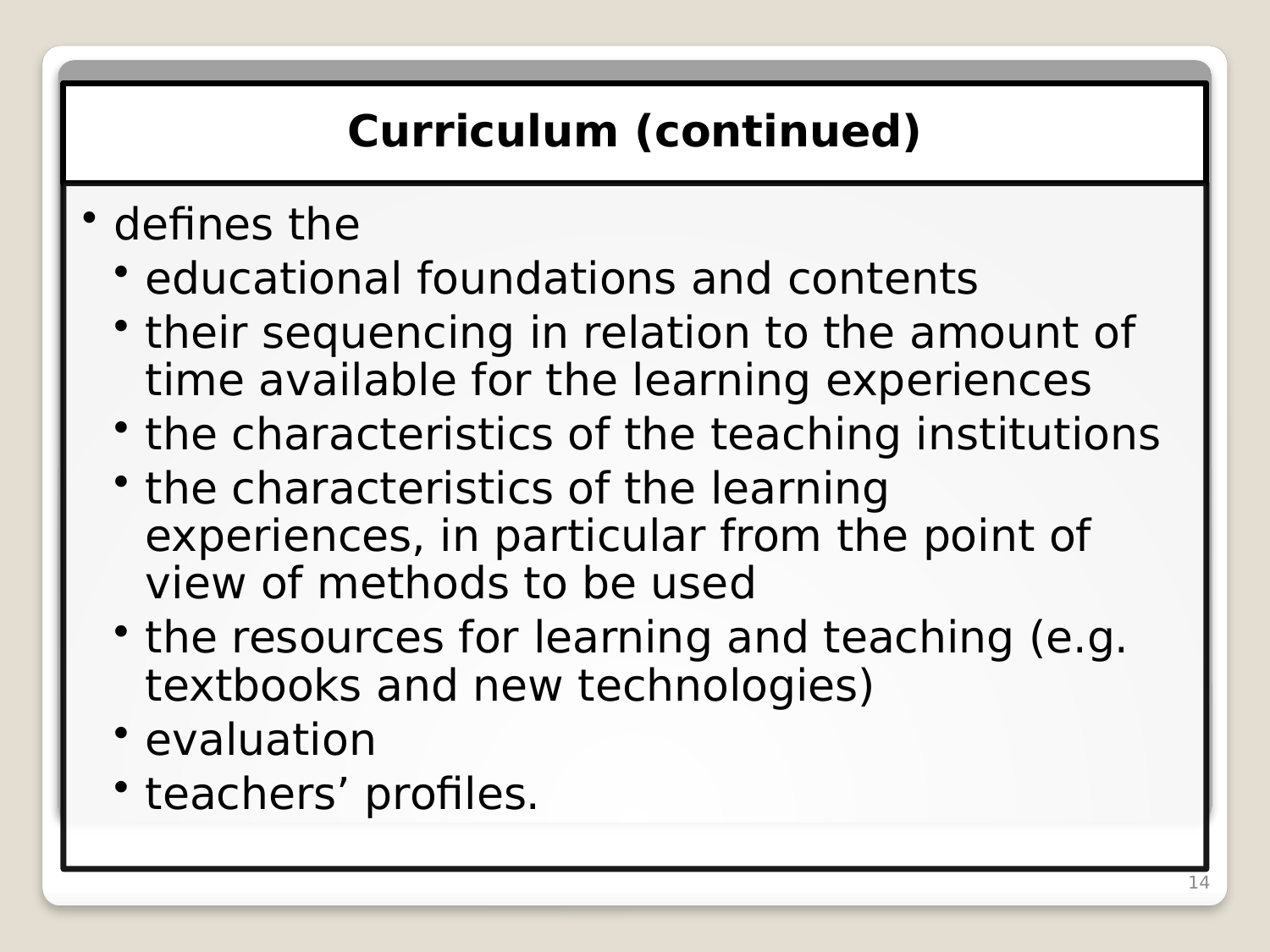

Curriculum (continued)
defines the
educational foundations and contents
their sequencing in relation to the amount of time available for the learning experiences
the characteristics of the teaching institutions
the characteristics of the learning experiences, in particular from the point of view of methods to be used
the resources for learning and teaching (e.g. textbooks and new technologies)
evaluation
teachers’ profiles.
14